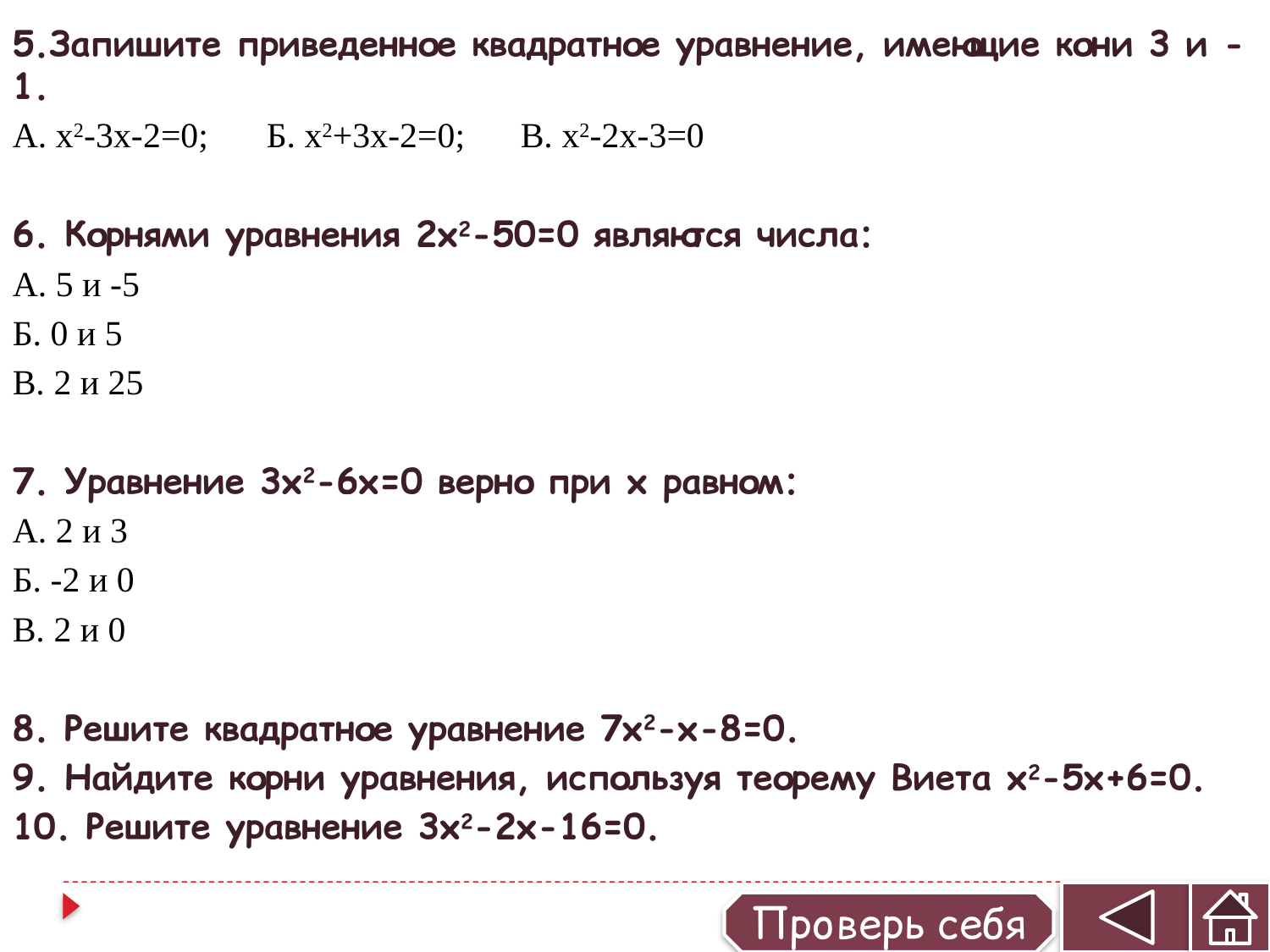

5.Запишите приведенное квадратное уравнение, имеющие кони 3 и -1.
А. х2-3х-2=0;	Б. х2+3х-2=0; 	В. х2-2х-3=0

6. Корнями уравнения 2х2-50=0 являются числа:
А. 5 и -5
Б. 0 и 5
В. 2 и 25

7. Уравнение 3х2-6х=0 верно при х равном:
А. 2 и 3
Б. -2 и 0
В. 2 и 0

8. Решите квадратное уравнение 7х2-х-8=0.
9. Найдите корни уравнения, используя теорему Виета х2-5х+6=0.
10. Решите уравнение 3х2-2х-16=0.

Проверь себя